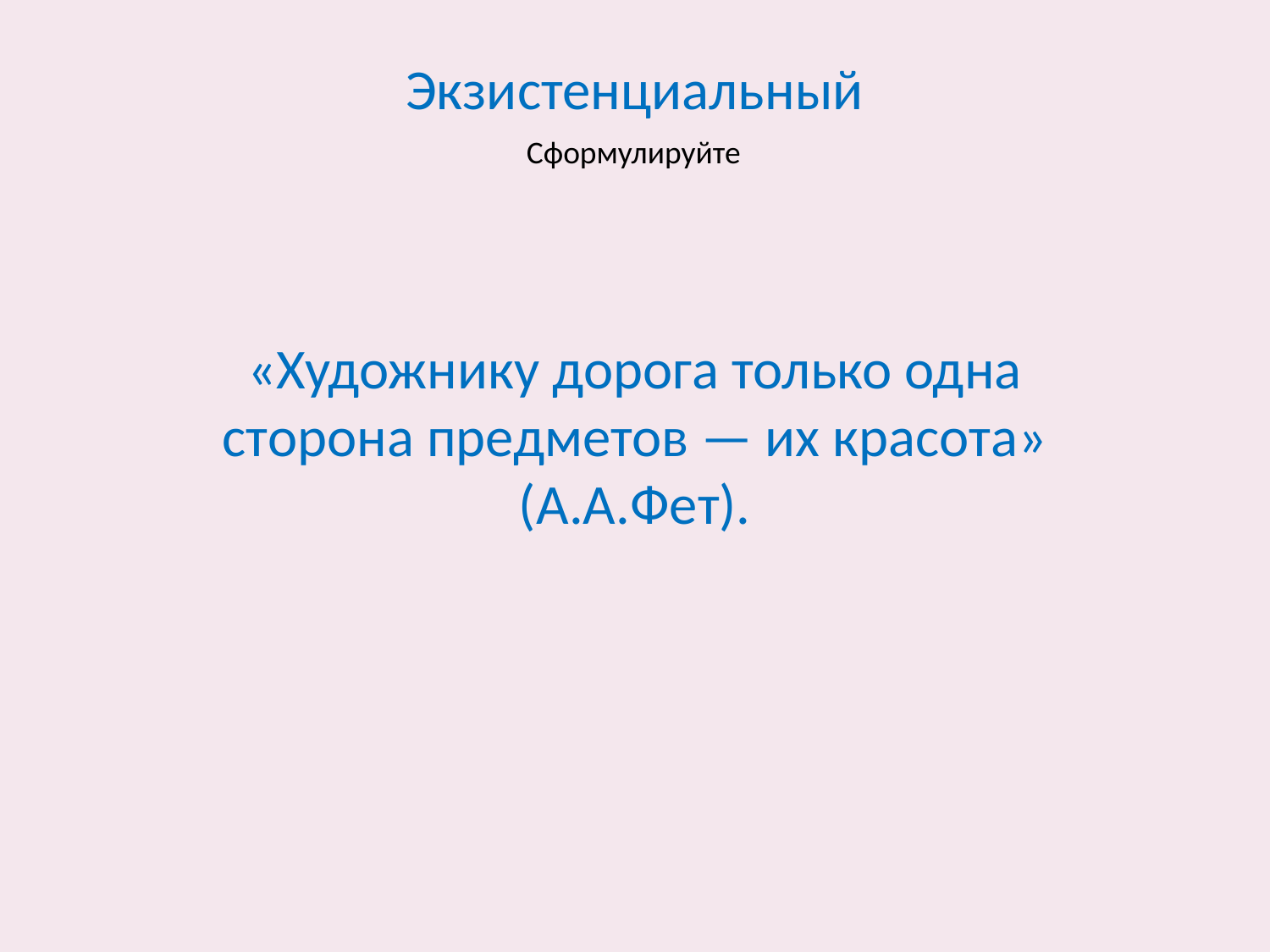

# Экзистенциальный
Сформулируйте
«Художнику дорога только одна сторона предметов — их красота» (А.А.Фет).